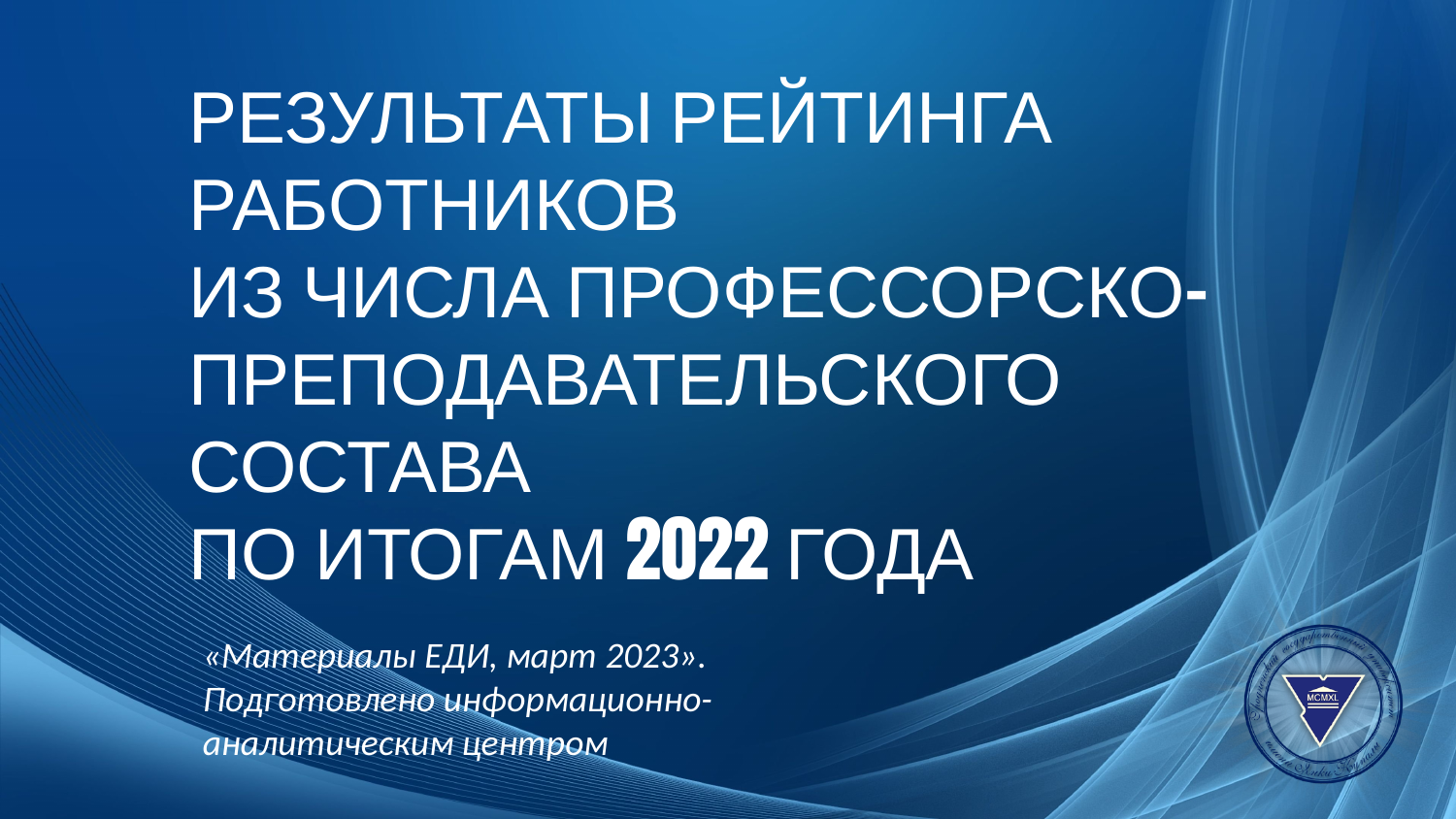

РЕЗУЛЬТАТЫ РЕЙТИНГА РАБОТНИКОВ
ИЗ ЧИСЛА ПРОФЕССОРСКО-ПРЕПОДАВАТЕЛЬСКОГО СОСТАВА
ПО ИТОГАМ 2022 ГОДА
«Материалы ЕДИ, март 2023».
Подготовлено информационно-аналитическим центром